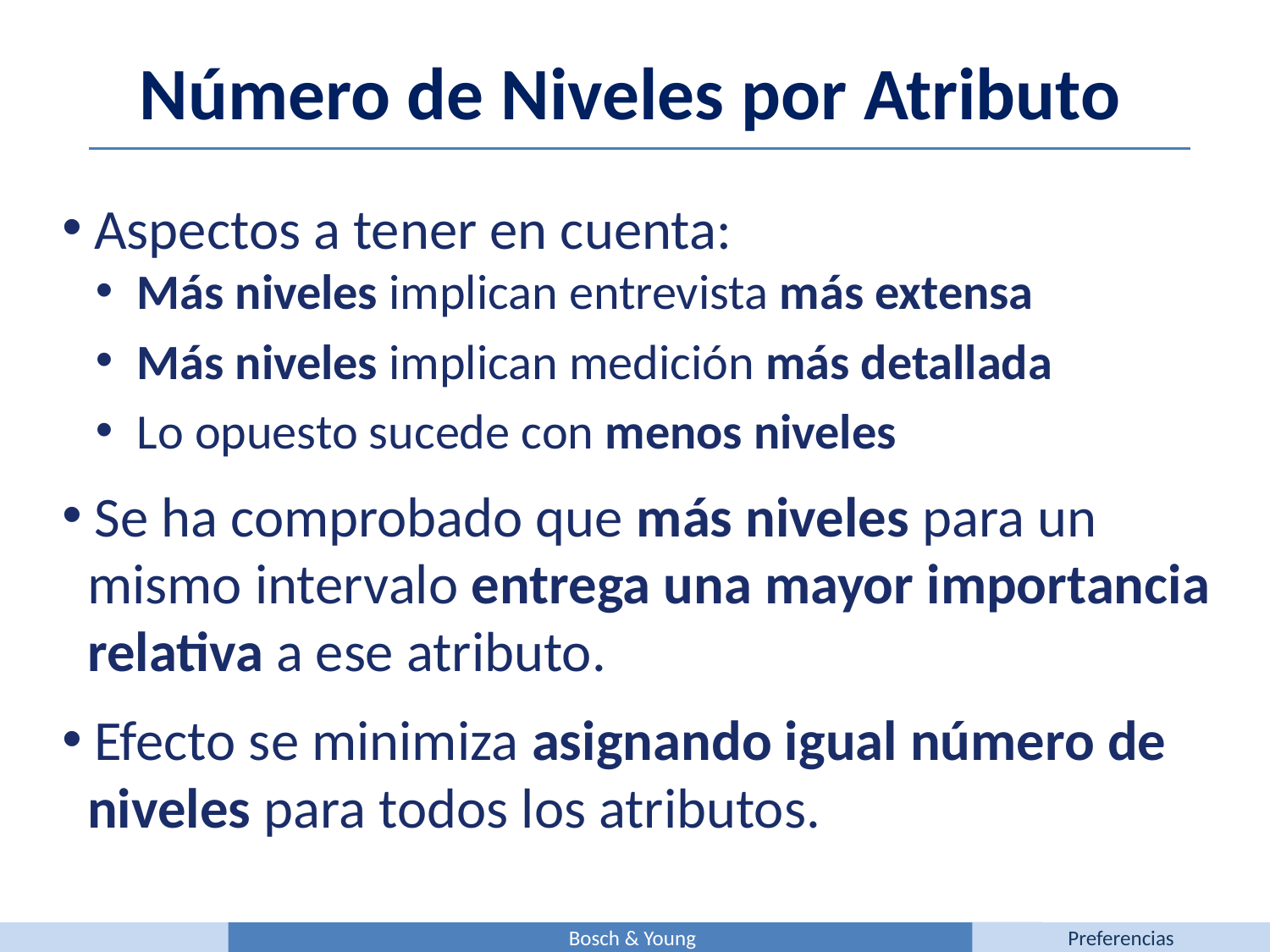

Número de Niveles por Atributo
 Aspectos a tener en cuenta:
 Más niveles implican entrevista más extensa

 Más niveles implican medición más detallada

 Lo opuesto sucede con menos niveles

 Se ha comprobado que más niveles para un
  mismo intervalo entrega una mayor importancia
  relativa a ese atributo.

 Efecto se minimiza asignando igual número de
  niveles para todos los atributos.

Bosch & Young
Preferencias